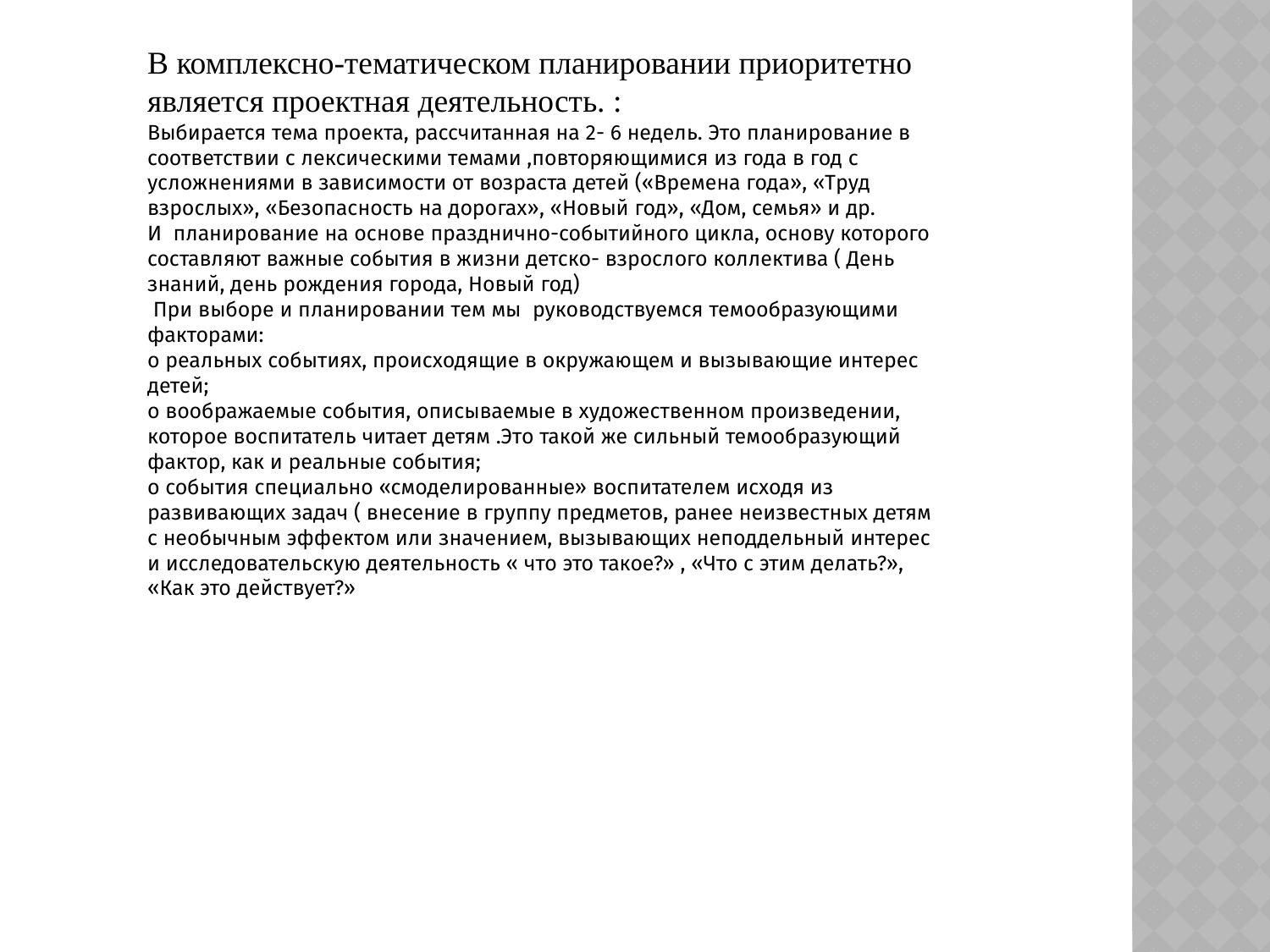

В комплексно-тематическом планировании приоритетно является проектная деятельность. :
Выбирается тема проекта, рассчитанная на 2- 6 недель. Это планирование в соответствии с лексическими темами ,повторяющимися из года в год с усложнениями в зависимости от возраста детей («Времена года», «Труд взрослых», «Безопасность на дорогах», «Новый год», «Дом, семья» и др.
И  планирование на основе празднично-событийного цикла, основу которого составляют важные события в жизни детско- взрослого коллектива ( День знаний, день рождения города, Новый год)
 При выборе и планировании тем мы  руководствуемся темообразующими факторами:
o реальных событиях, происходящие в окружающем и вызывающие интерес детей;
o воображаемые события, описываемые в художественном произведении, которое воспитатель читает детям .Это такой же сильный темообразующий фактор, как и реальные события;
o события специально «смоделированные» воспитателем исходя из развивающих задач ( внесение в группу предметов, ранее неизвестных детям с необычным эффектом или значением, вызывающих неподдельный интерес и исследовательскую деятельность « что это такое?» , «Что с этим делать?», «Как это действует?»